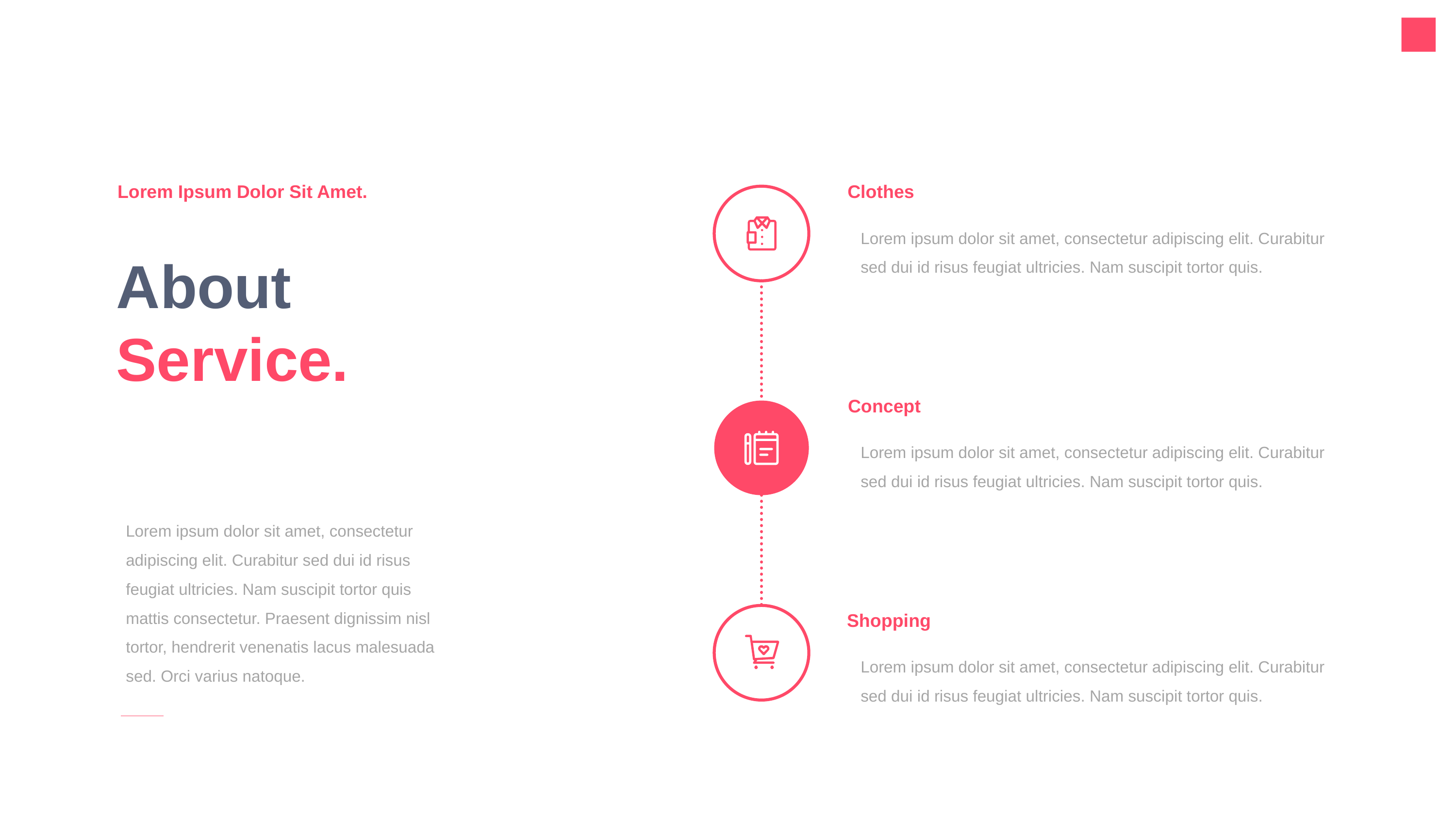

Lorem Ipsum Dolor Sit Amet.
Clothes

Lorem ipsum dolor sit amet, consectetur adipiscing elit. Curabitur
sed dui id risus feugiat ultricies. Nam suscipit tortor quis.

About
Service.
Concept

Lorem ipsum dolor sit amet, consectetur adipiscing elit. Curabitur
sed dui id risus feugiat ultricies. Nam suscipit tortor quis.

Lorem ipsum dolor sit amet, consectetur
adipiscing elit. Curabitur sed dui id risus
feugiat ultricies. Nam suscipit tortor quis
mattis consectetur. Praesent dignissim nisl
tortor, hendrerit venenatis lacus malesuada
sed. Orci varius natoque.

Shopping

Lorem ipsum dolor sit amet, consectetur adipiscing elit. Curabitur
sed dui id risus feugiat ultricies. Nam suscipit tortor quis.